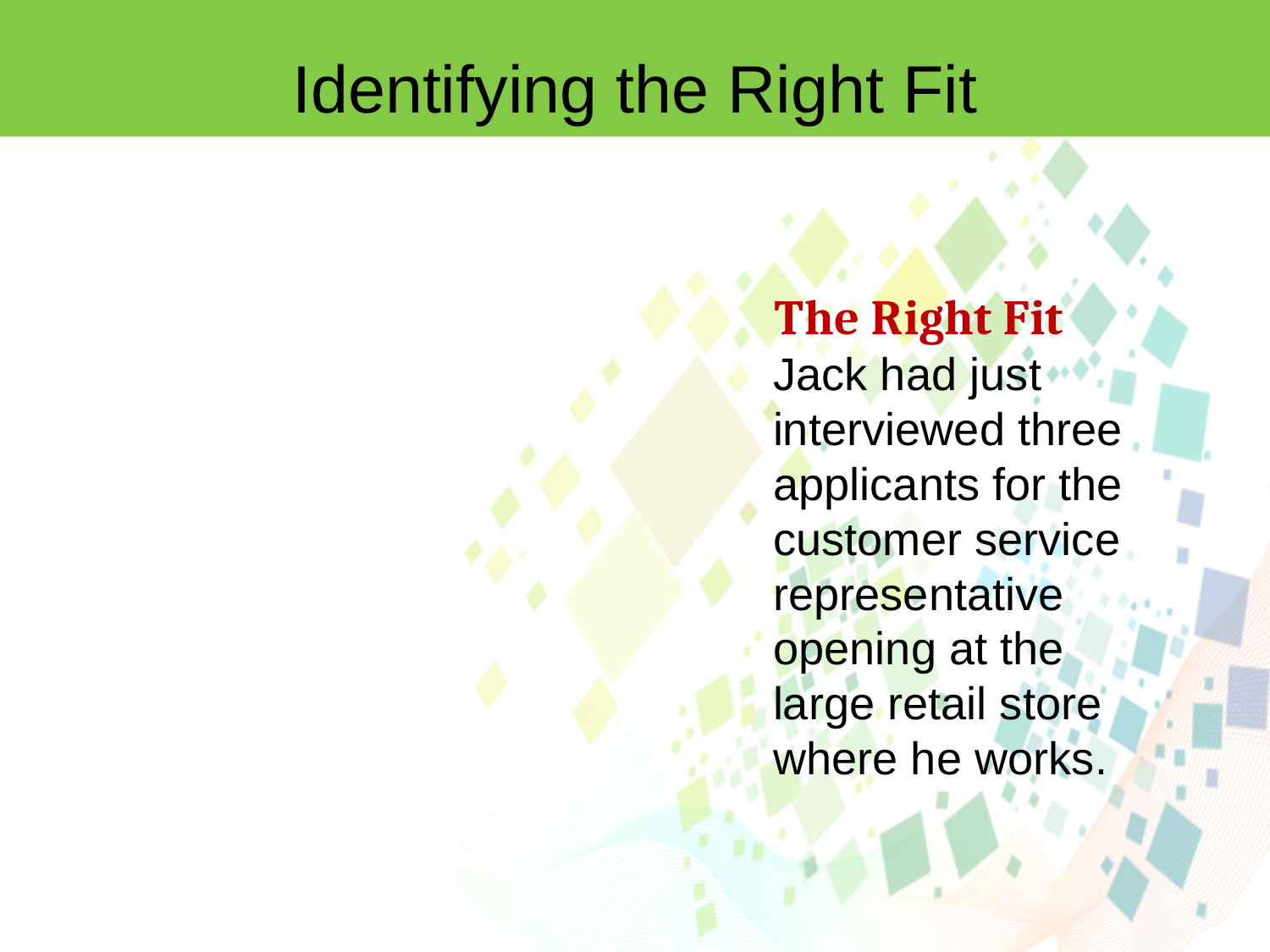

Identifying the Right Fit
The Right Fit
Jack had just interviewed three applicants for the customer service representative
opening at the large retail store where he works.